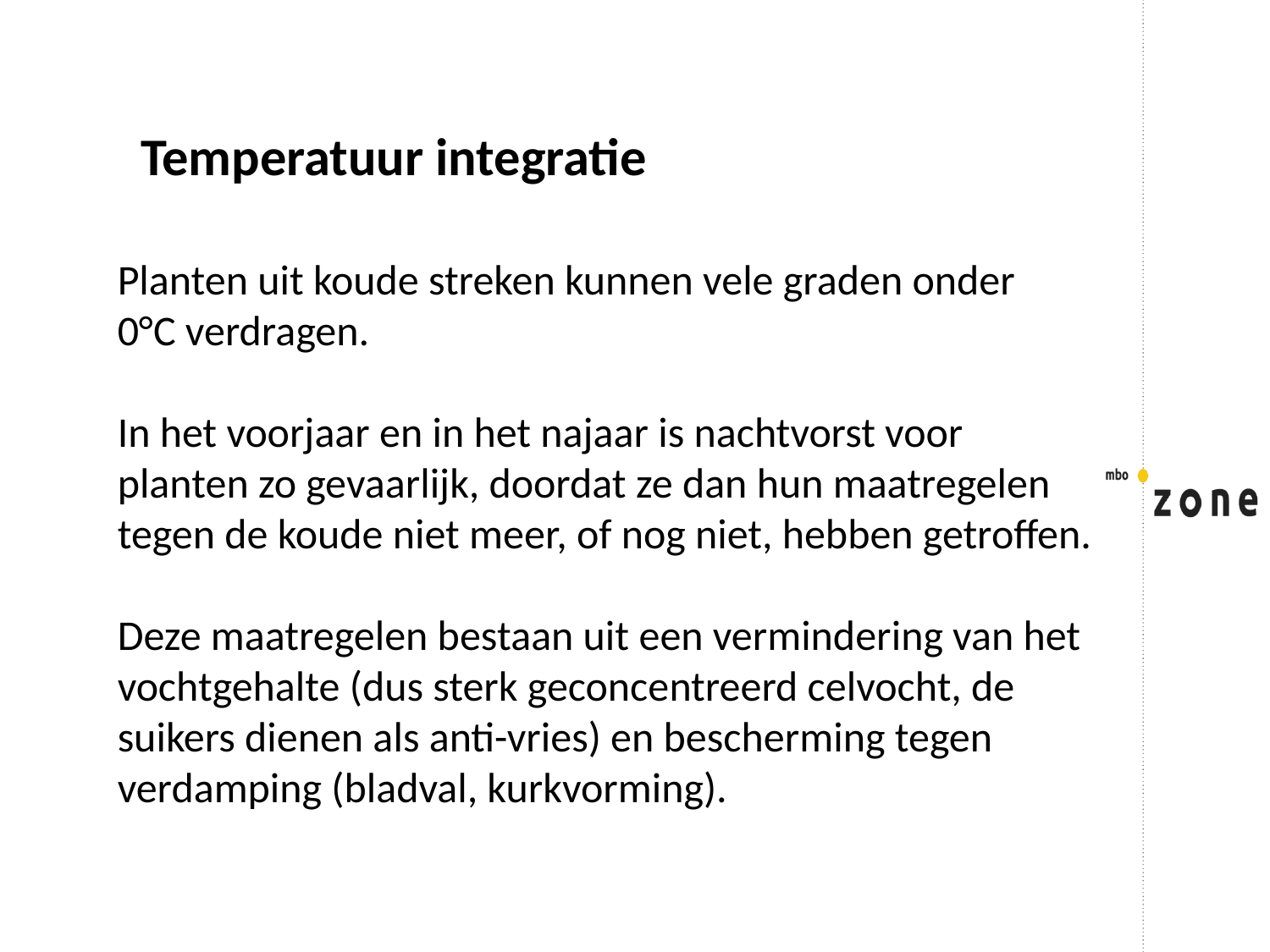

Temperatuur integratie
Planten uit koude streken kunnen vele graden onder 0°C verdragen.

In het voorjaar en in het najaar is nachtvorst voor planten zo gevaarlijk, doordat ze dan hun maatregelen tegen de koude niet meer, of nog niet, hebben getroffen.

Deze maatregelen bestaan uit een vermindering van het vochtgehalte (dus sterk geconcentreerd celvocht, de suikers dienen als anti-vries) en bescherming tegen verdamping (bladval, kurkvorming).